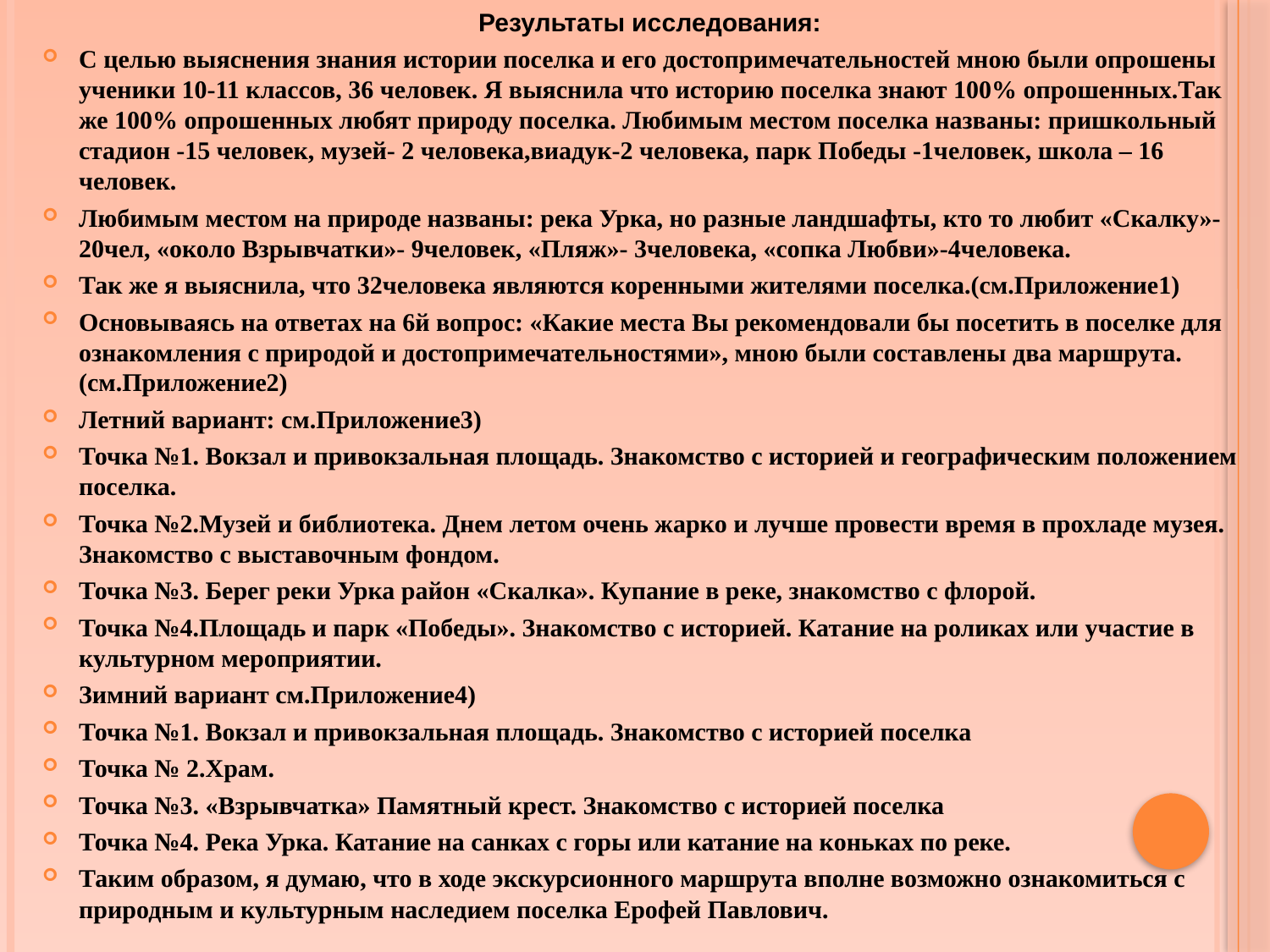

Результаты исследования:
С целью выяснения знания истории поселка и его достопримечательностей мною были опрошены ученики 10-11 классов, 36 человек. Я выяснила что историю поселка знают 100% опрошенных.Так же 100% опрошенных любят природу поселка. Любимым местом поселка названы: пришкольный стадион -15 человек, музей- 2 человека,виадук-2 человека, парк Победы -1человек, школа – 16 человек.
Любимым местом на природе названы: река Урка, но разные ландшафты, кто то любит «Скалку»-20чел, «около Взрывчатки»- 9человек, «Пляж»- 3человека, «сопка Любви»-4человека.
Так же я выяснила, что 32человека являются коренными жителями поселка.(см.Приложение1)
Основываясь на ответах на 6й вопрос: «Какие места Вы рекомендовали бы посетить в поселке для ознакомления с природой и достопримечательностями», мною были составлены два маршрута.(см.Приложение2)
Летний вариант: см.Приложение3)
Точка №1. Вокзал и привокзальная площадь. Знакомство с историей и географическим положением поселка.
Точка №2.Музей и библиотека. Днем летом очень жарко и лучше провести время в прохладе музея. Знакомство с выставочным фондом.
Точка №3. Берег реки Урка район «Скалка». Купание в реке, знакомство с флорой.
Точка №4.Площадь и парк «Победы». Знакомство с историей. Катание на роликах или участие в культурном мероприятии.
Зимний вариант см.Приложение4)
Точка №1. Вокзал и привокзальная площадь. Знакомство с историей поселка
Точка № 2.Храм.
Точка №3. «Взрывчатка» Памятный крест. Знакомство с историей поселка
Точка №4. Река Урка. Катание на санках с горы или катание на коньках по реке.
Таким образом, я думаю, что в ходе экскурсионного маршрута вполне возможно ознакомиться с природным и культурным наследием поселка Ерофей Павлович.